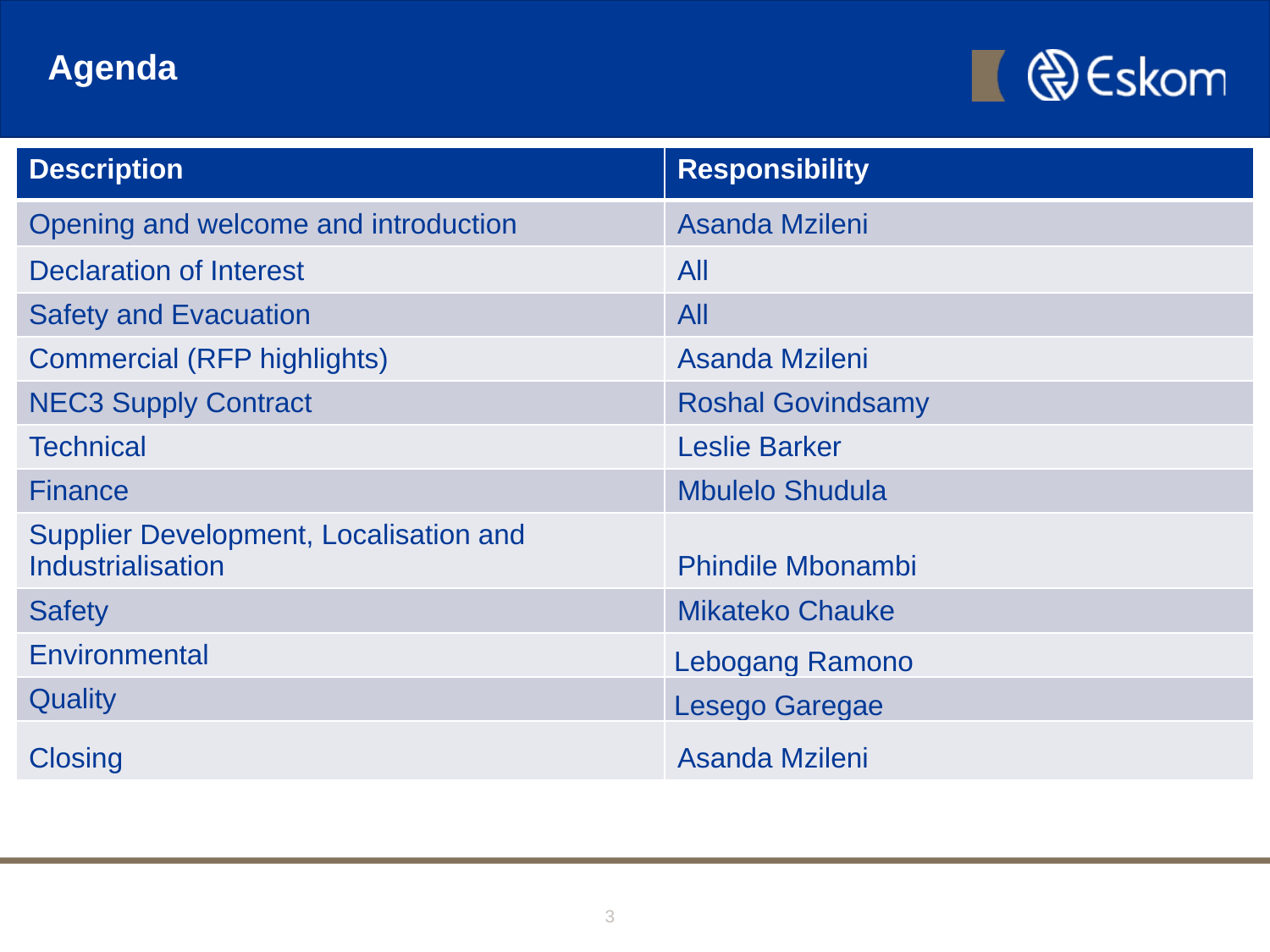

# Agenda
| Description | Responsibility |
| --- | --- |
| Opening and welcome and introduction | Asanda Mzileni |
| Declaration of Interest | All |
| Safety and Evacuation | All |
| Commercial (RFP highlights) | Asanda Mzileni |
| NEC3 Supply Contract | Roshal Govindsamy |
| Technical | Leslie Barker |
| Finance | Mbulelo Shudula |
| Supplier Development, Localisation and Industrialisation | Phindile Mbonambi |
| Safety | Mikateko Chauke |
| Environmental | Lebogang Ramono |
| Quality | Lesego Garegae |
| Closing | Asanda Mzileni |
3